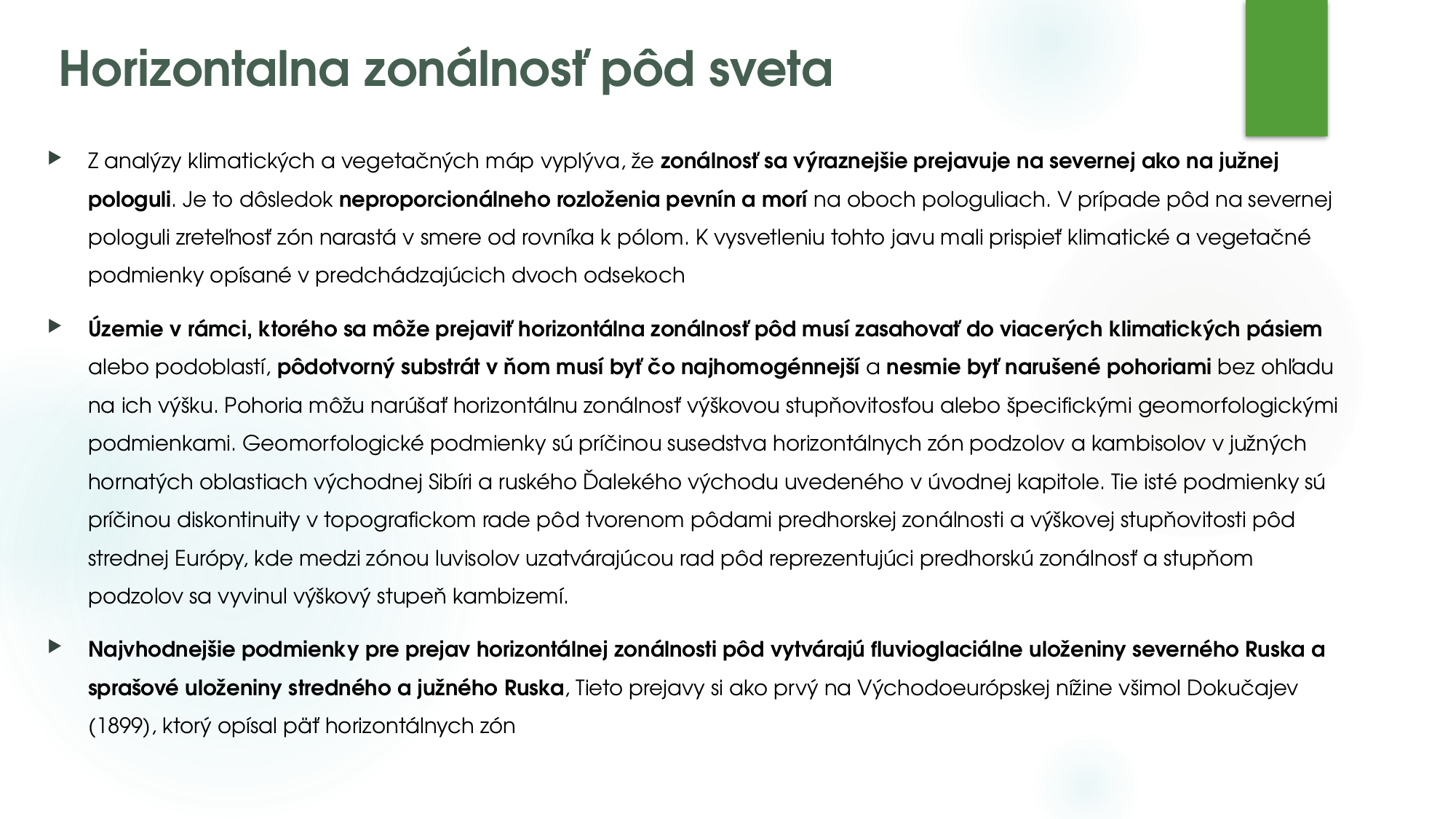

# Horizontalna zonálnosť pôd sveta
Z analýzy klimatických a vegetačných máp vyplýva, že zonálnosť sa výraznejšie prejavuje na severnej ako na južnej pologuli. Je to dôsledok neproporcionálneho rozloženia pevnín a morí na oboch pologuliach. V prípade pôd na severnej pologuli zreteľnosť zón narastá v smere od rovníka k pólom. K vysvetleniu tohto javu mali prispieť klimatické a vegetačné podmienky opísané v predchádzajúcich dvoch odsekoch
Územie v rámci, ktorého sa môže prejaviť horizontálna zonálnosť pôd musí zasahovať do viacerých klimatických pásiem alebo podoblastí, pôdotvorný substrát v ňom musí byť čo najhomogénnejší a nesmie byť narušené pohoriami bez ohľadu na ich výšku. Pohoria môžu narúšať horizontálnu zonálnosť výškovou stupňovitosťou alebo špecifickými geomorfologickými podmienkami. Geomorfologické podmienky sú príčinou susedstva horizontálnych zón podzolov a kambisolov v južných hornatých oblastiach východnej Sibíri a ruského Ďalekého východu uvedeného v úvodnej kapitole. Tie isté podmienky sú príčinou diskontinuity v topografickom rade pôd tvorenom pôdami predhorskej zonálnosti a výškovej stupňovitosti pôd strednej Európy, kde medzi zónou luvisolov uzatvárajúcou rad pôd reprezentujúci predhorskú zonálnosť a stupňom podzolov sa vyvinul výškový stupeň kambizemí.
Najvhodnejšie podmienky pre prejav horizontálnej zonálnosti pôd vytvárajú fluvioglaciálne uloženiny severného Ruska a sprašové uloženiny stredného a južného Ruska, Tieto prejavy si ako prvý na Východoeurópskej nížine všimol Dokučajev (1899), ktorý opísal päť horizontálnych zón